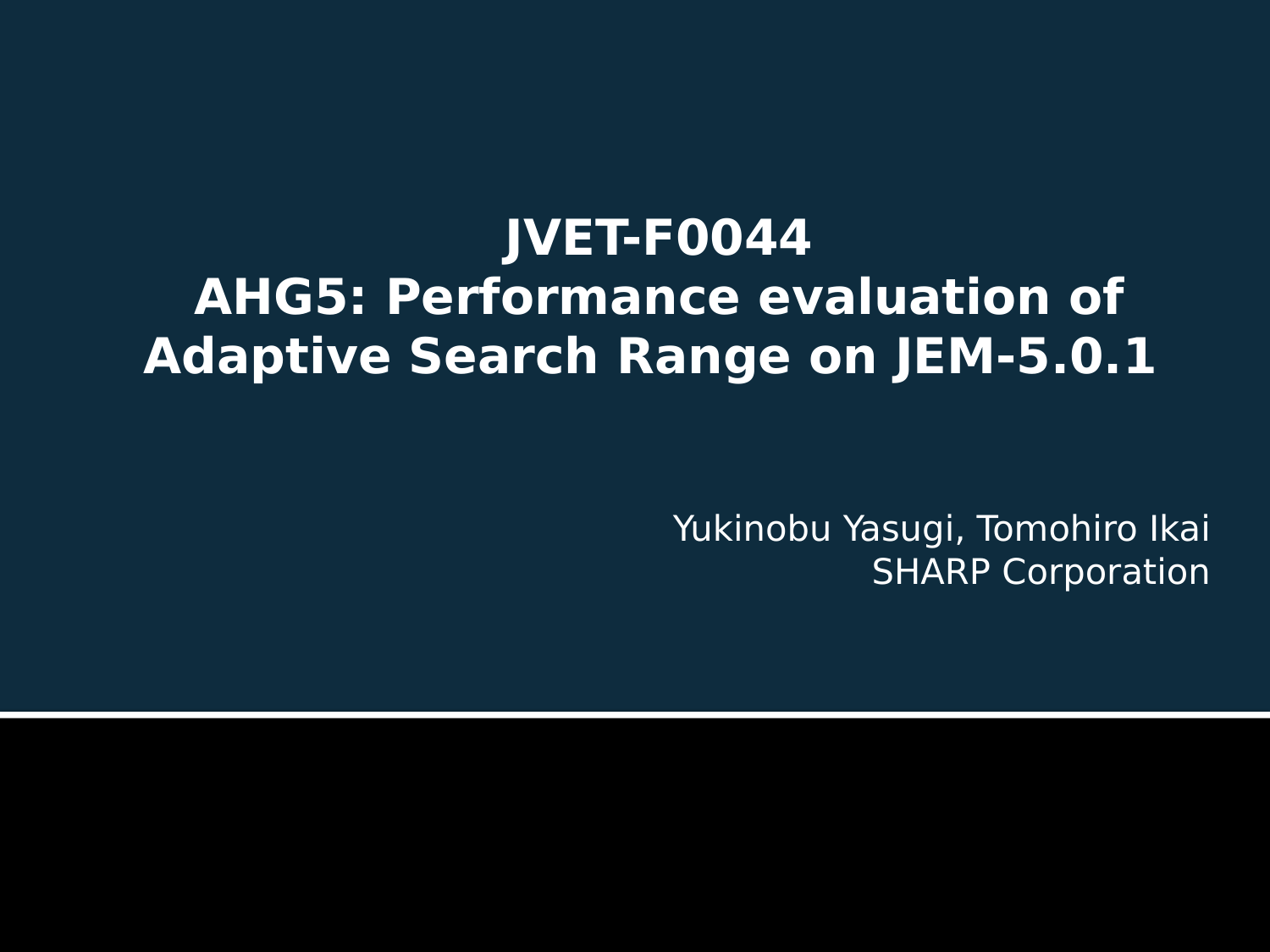

# JVET-F0044 AHG5: Performance evaluation of Adaptive Search Range on JEM-5.0.1
Yukinobu Yasugi, Tomohiro Ikai
SHARP Corporation